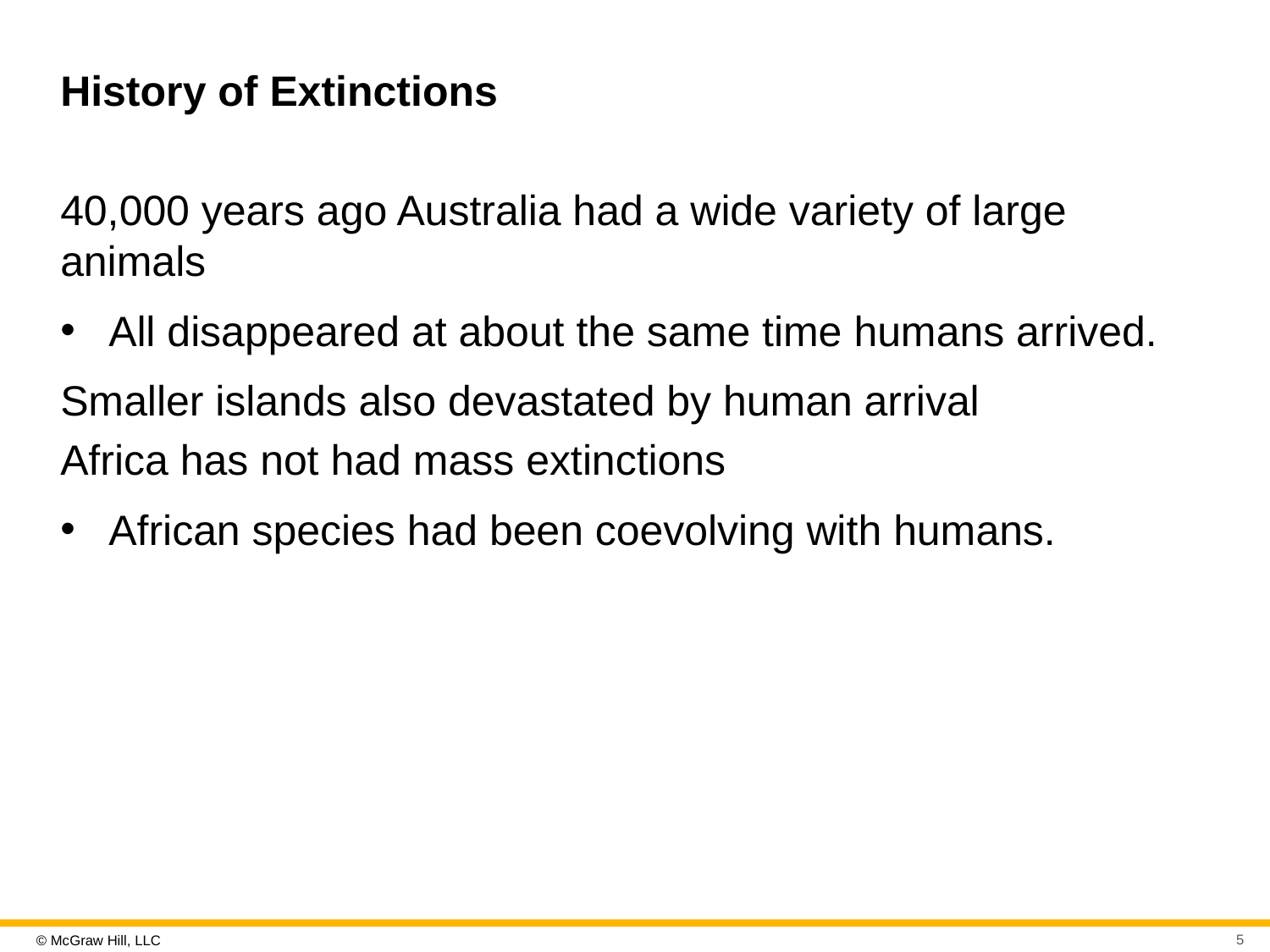

# History of Extinctions
40,000 years ago Australia had a wide variety of large animals
All disappeared at about the same time humans arrived.
Smaller islands also devastated by human arrival
Africa has not had mass extinctions
African species had been coevolving with humans.
5